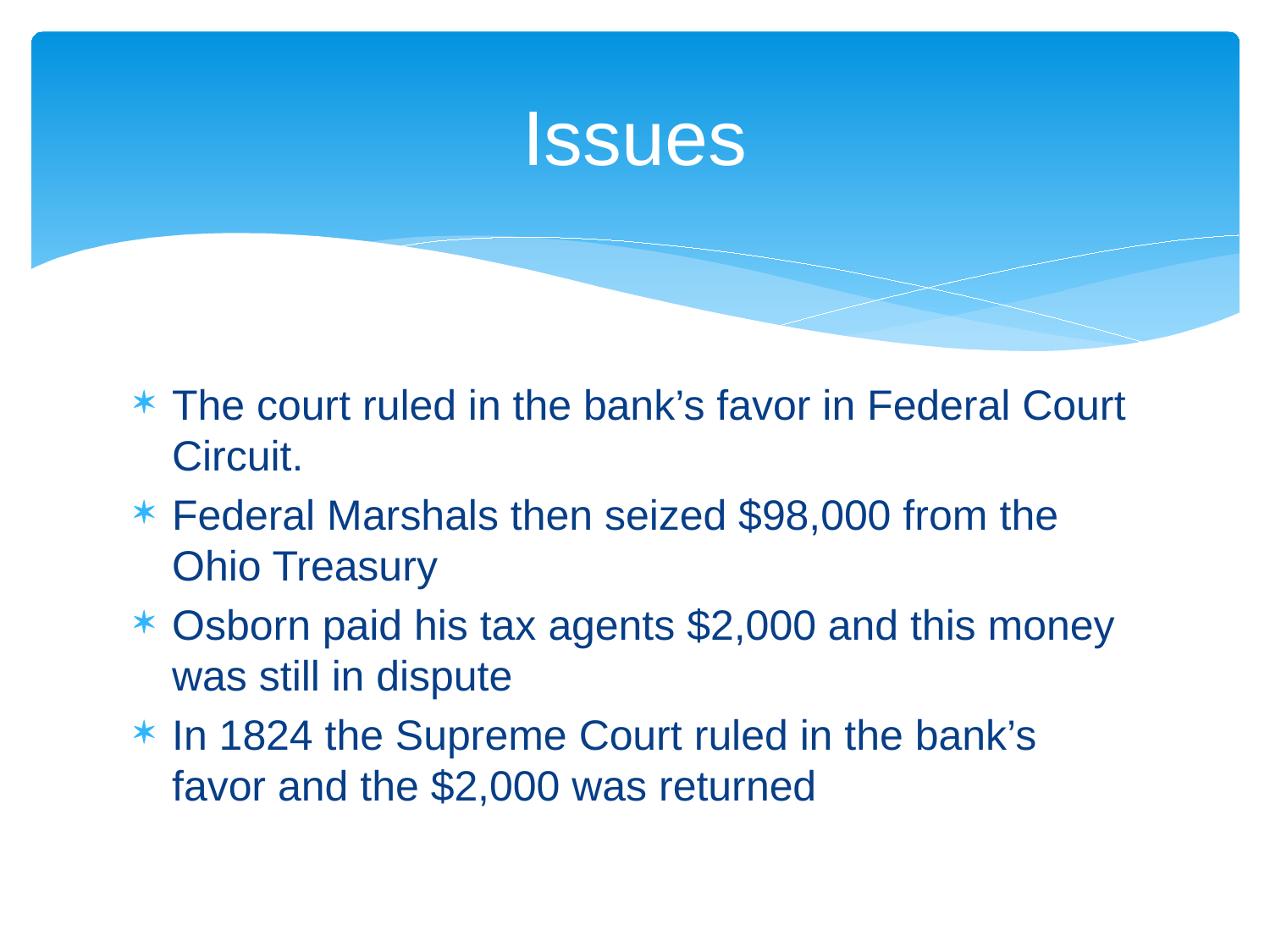

# Issues
The court ruled in the bank’s favor in Federal Court Circuit.
Federal Marshals then seized $98,000 from the Ohio Treasury
Osborn paid his tax agents $2,000 and this money was still in dispute
In 1824 the Supreme Court ruled in the bank’s favor and the $2,000 was returned